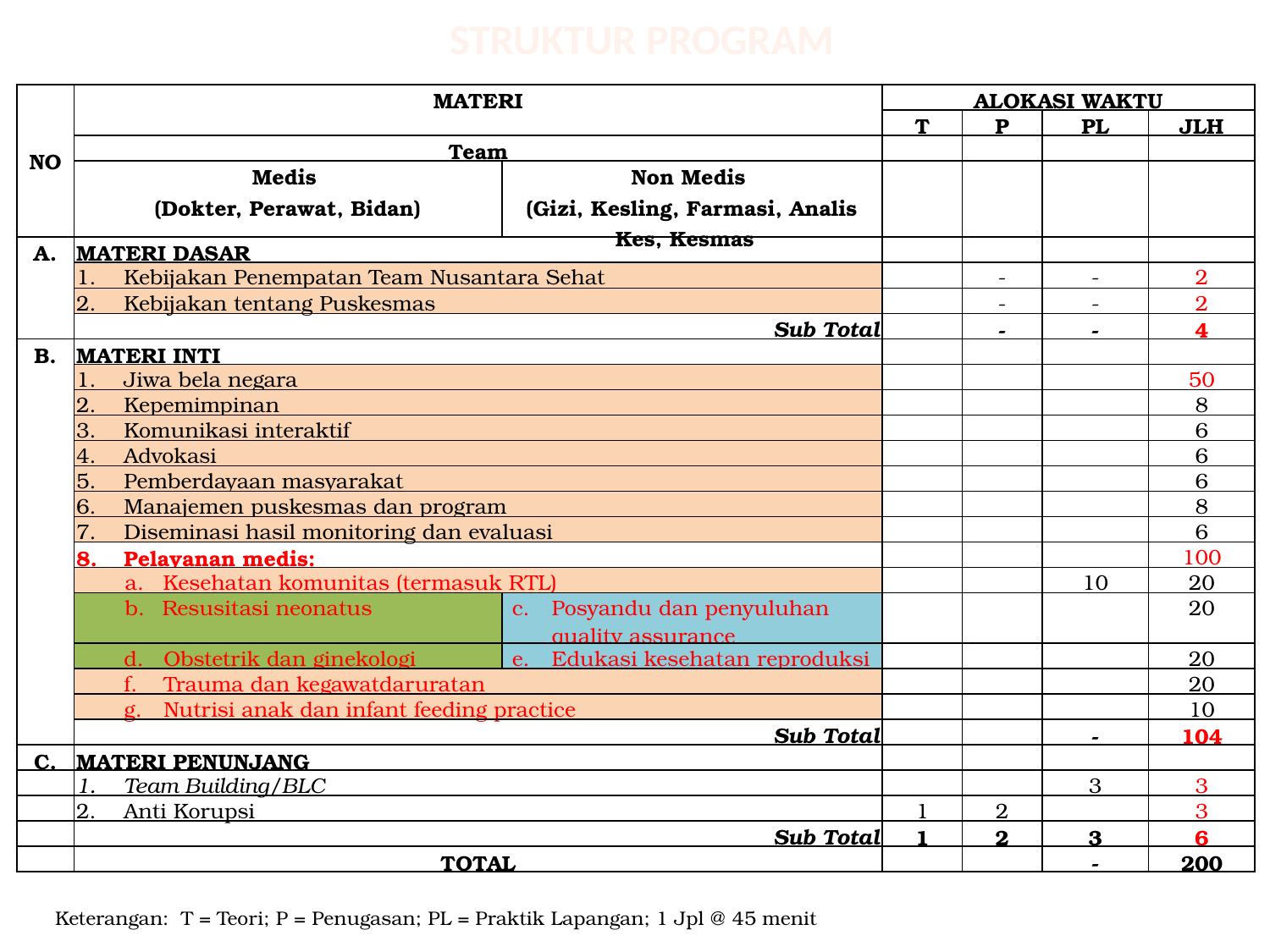

STRUKTUR PROGRAM
| NO | MATERI |  | ALOKASI WAKTU |  |  |  |
| --- | --- | --- | --- | --- | --- | --- |
|  |  |  | T | P | PL | JLH |
|  | Team |  |  |  |  |  |
|  | Medis (Dokter, Perawat, Bidan) | Non Medis (Gizi, Kesling, Farmasi, Analis Kes, Kesmas |  |  |  |  |
| A. | MATERI DASAR |  |  |  |  |  |
|  | Kebijakan Penempatan Team Nusantara Sehat |  |  | - | - | 2 |
|  | Kebijakan tentang Puskesmas |  |  | - | - | 2 |
|  | Sub Total |  |  | - | - | 4 |
| B. | MATERI INTI |  |  |  |  |  |
|  | Jiwa bela negara |  |  |  |  | 50 |
|  | Kepemimpinan |  |  |  |  | 8 |
|  | Komunikasi interaktif |  |  |  |  | 6 |
|  | Advokasi |  |  |  |  | 6 |
|  | Pemberdayaan masyarakat |  |  |  |  | 6 |
|  | Manajemen puskesmas dan program |  |  |  |  | 8 |
|  | Diseminasi hasil monitoring dan evaluasi |  |  |  |  | 6 |
|  | Pelayanan medis: |  |  |  |  | 100 |
|  | Kesehatan komunitas (termasuk RTL) |  |  |  | 10 | 20 |
|  | Resusitasi neonatus | Posyandu dan penyuluhan quality assurance |  |  |  | 20 |
|  | Obstetrik dan ginekologi | Edukasi kesehatan reproduksi |  |  |  | 20 |
|  | Trauma dan kegawatdaruratan |  |  |  |  | 20 |
|  | Nutrisi anak dan infant feeding practice |  |  |  |  | 10 |
|  | Sub Total |  |  |  | - | 104 |
| C. | MATERI PENUNJANG |  |  |  |  |  |
|  | Team Building/BLC |  |  |  | 3 | 3 |
|  | Anti Korupsi |  | 1 | 2 |  | 3 |
|  | Sub Total |  | 1 | 2 | 3 | 6 |
|  | TOTAL |  |  |  | - | 200 |
Keterangan:  T = Teori; P = Penugasan; PL = Praktik Lapangan; 1 Jpl @ 45 menit